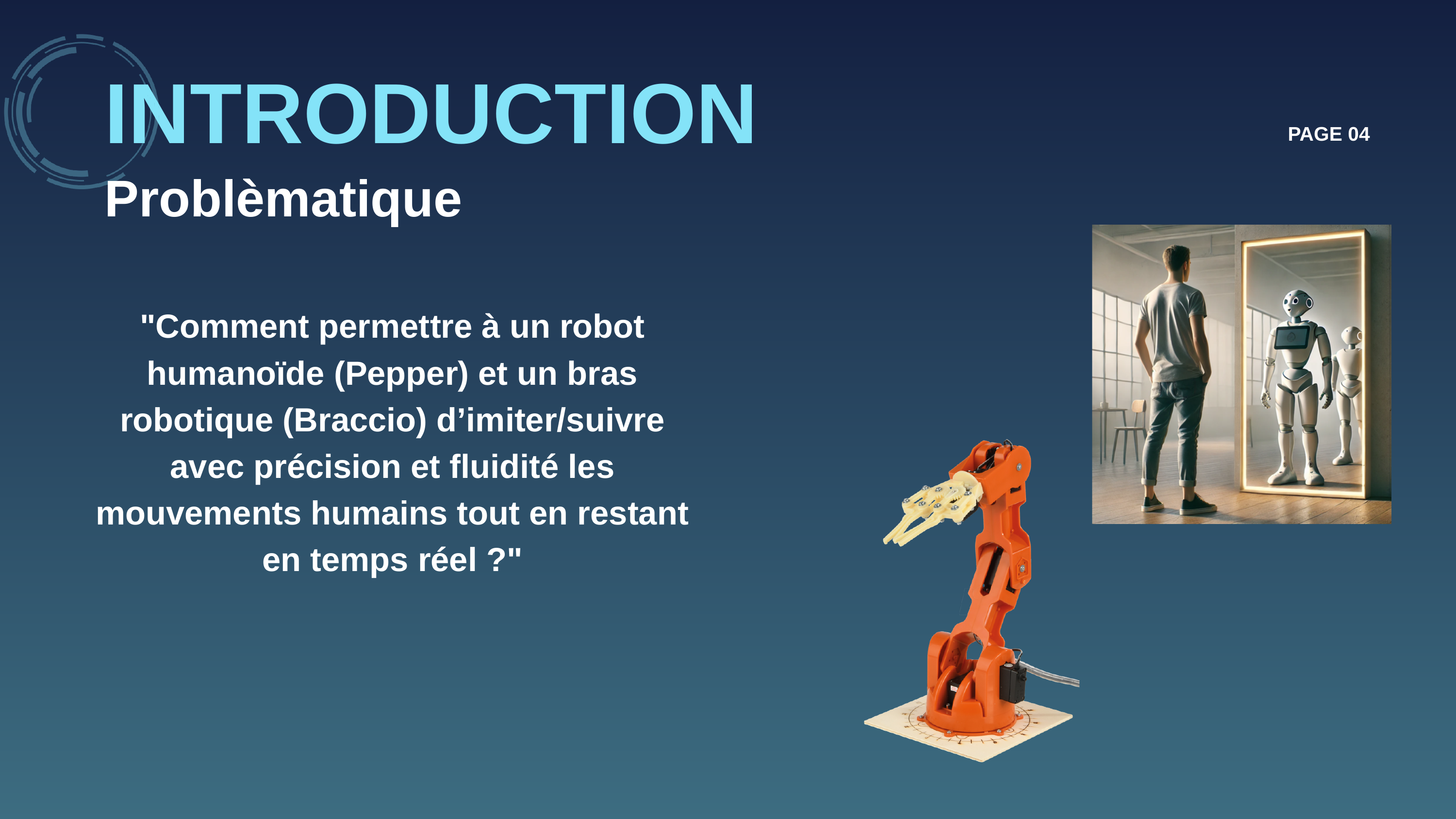

INTRODUCTION
PAGE 04
Problèmatique

"Comment permettre à un robot humanoïde (Pepper) et un bras robotique (Braccio) d’imiter/suivre avec précision et fluidité les mouvements humains tout en restant en temps réel ?"